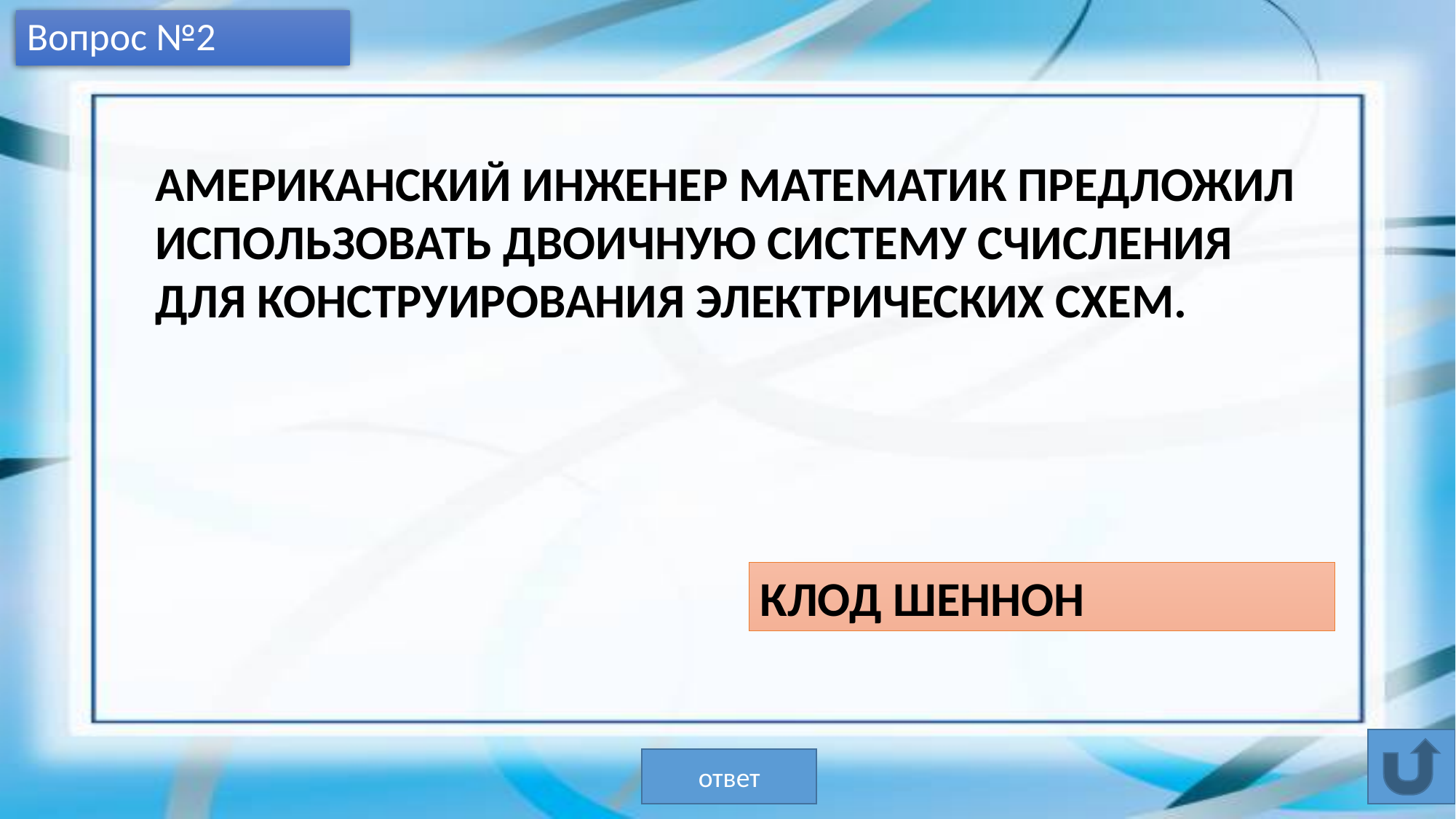

# Вопрос №2
АМЕРИКАНСКИЙ ИНЖЕНЕР МАТЕМАТИК ПРЕДЛОЖИЛ ИСПОЛЬЗОВАТЬ ДВОИЧНУЮ СИСТЕМУ СЧИСЛЕНИЯ ДЛЯ КОНСТРУИРОВАНИЯ ЭЛЕКТРИЧЕСКИХ СХЕМ.
КЛОД ШЕННОН

ответ